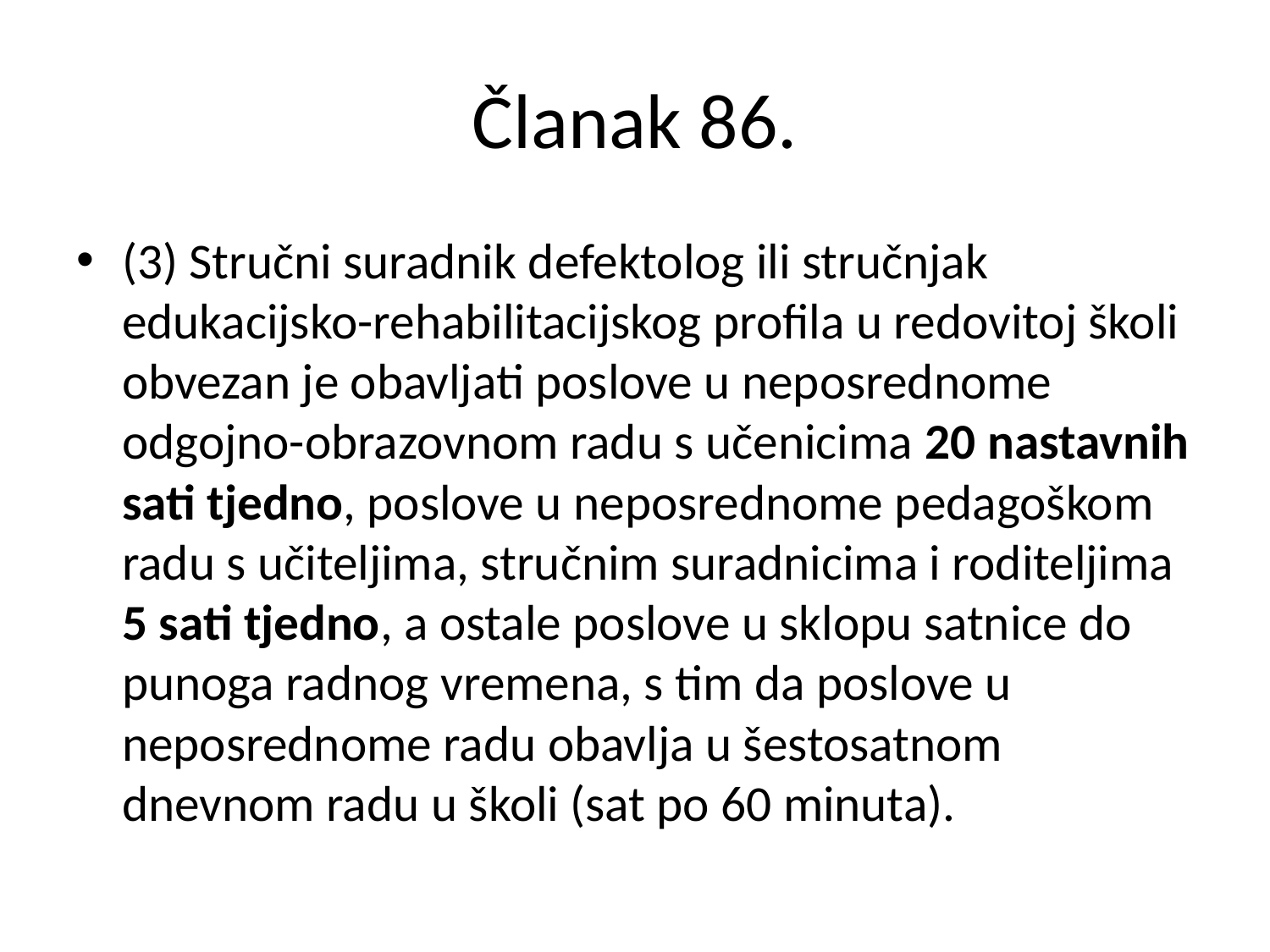

# Članak 86.
(3) Stručni suradnik defektolog ili stručnjak edukacijsko-rehabilitacijskog profila u redovitoj školi obvezan je obavljati poslove u neposrednome odgojno-obrazovnom radu s učenicima 20 nastavnih sati tjedno, poslove u neposrednome pedagoškom radu s učiteljima, stručnim suradnicima i roditeljima 5 sati tjedno, a ostale poslove u sklopu satnice do punoga radnog vremena, s tim da poslove u neposrednome radu obavlja u šestosatnom dnevnom radu u školi (sat po 60 minuta).